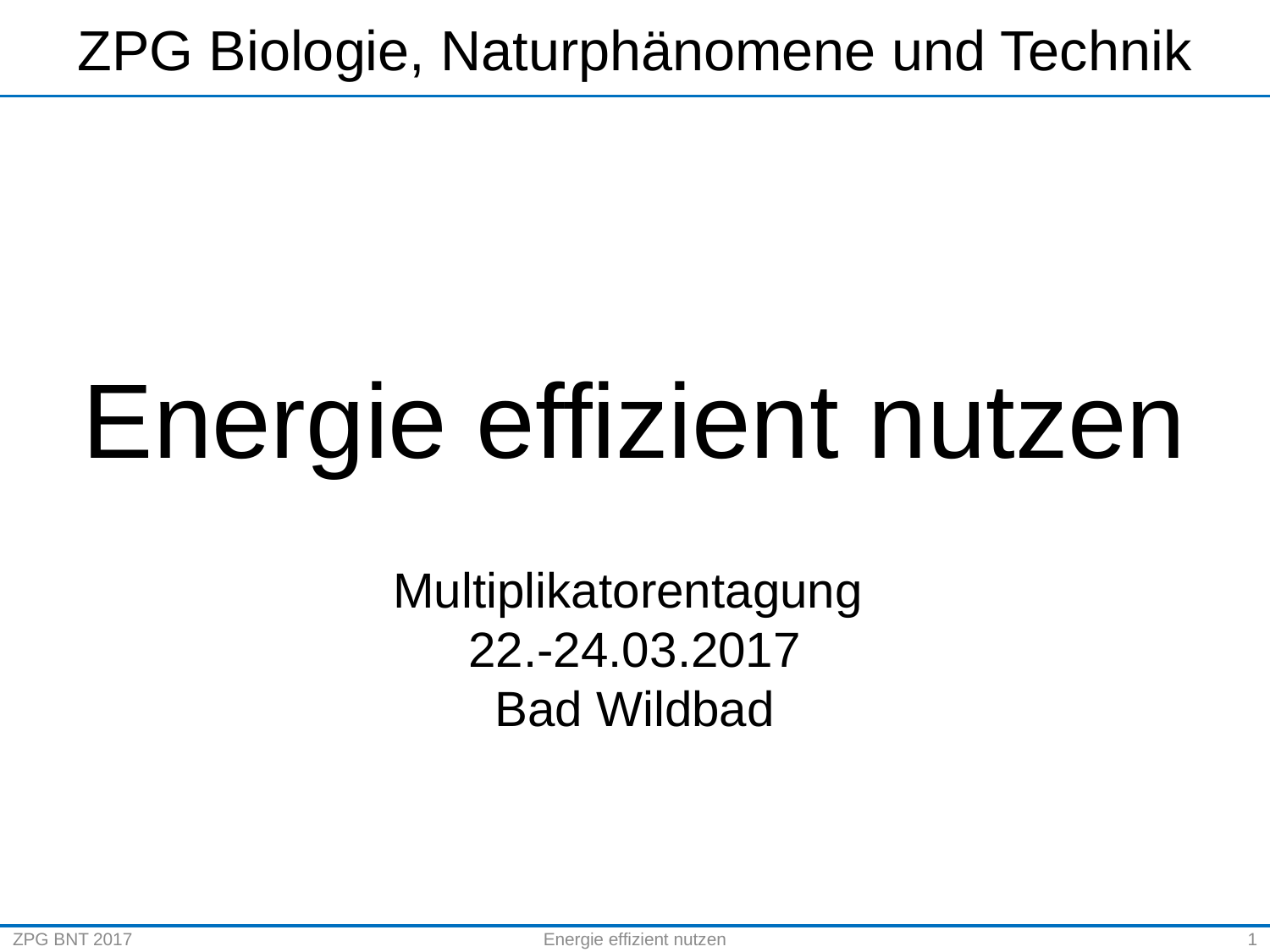

# ZPG Biologie, Naturphänomene und Technik
Energie effizient nutzen

Multiplikatorentagung
22.-24.03.2017
Bad Wildbad
ZPG BNT 2017
Energie effizient nutzen
1